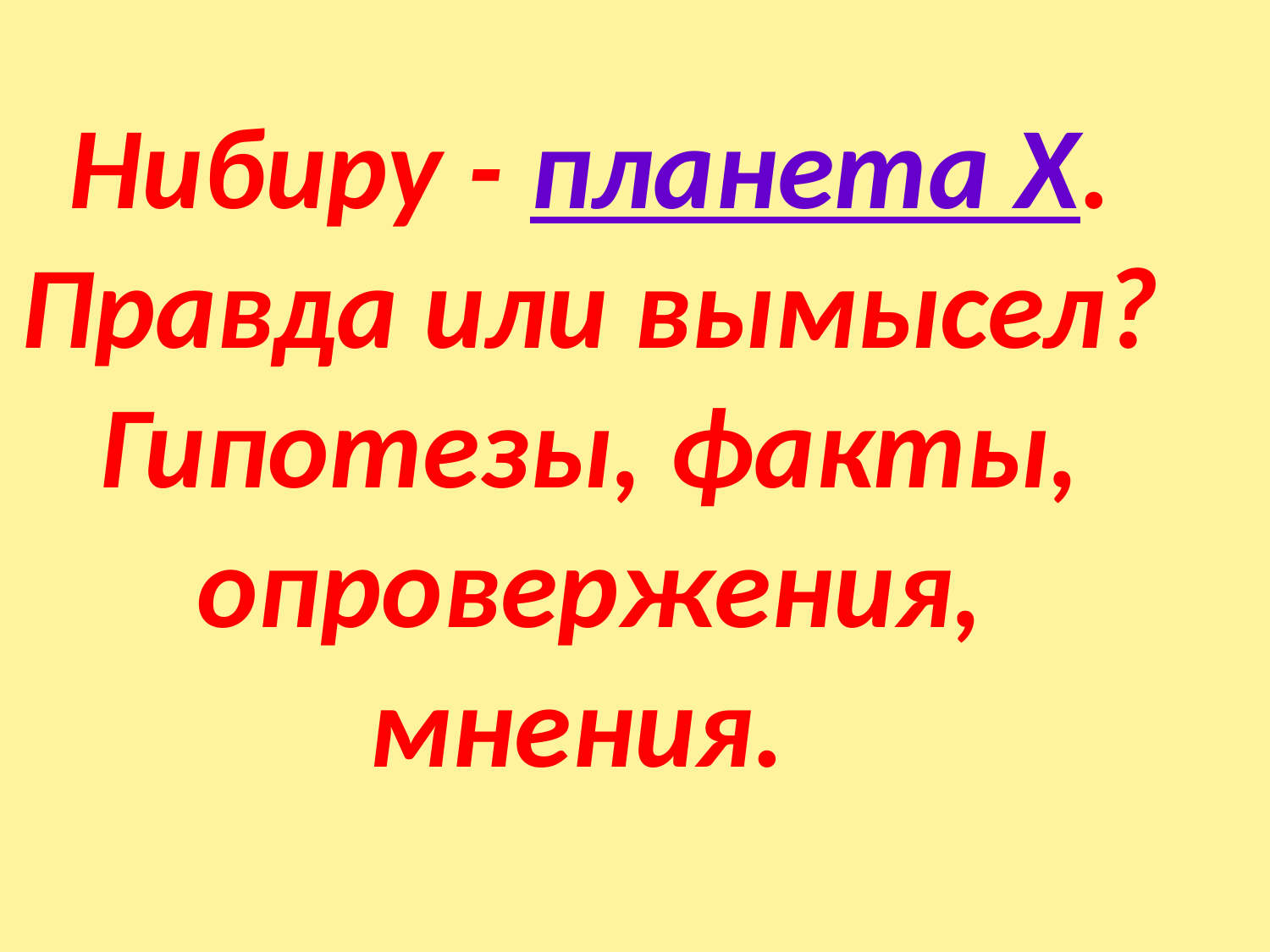

Нибиру - планета X. Правда или вымысел? Гипотезы, факты, опровержения, мнения.